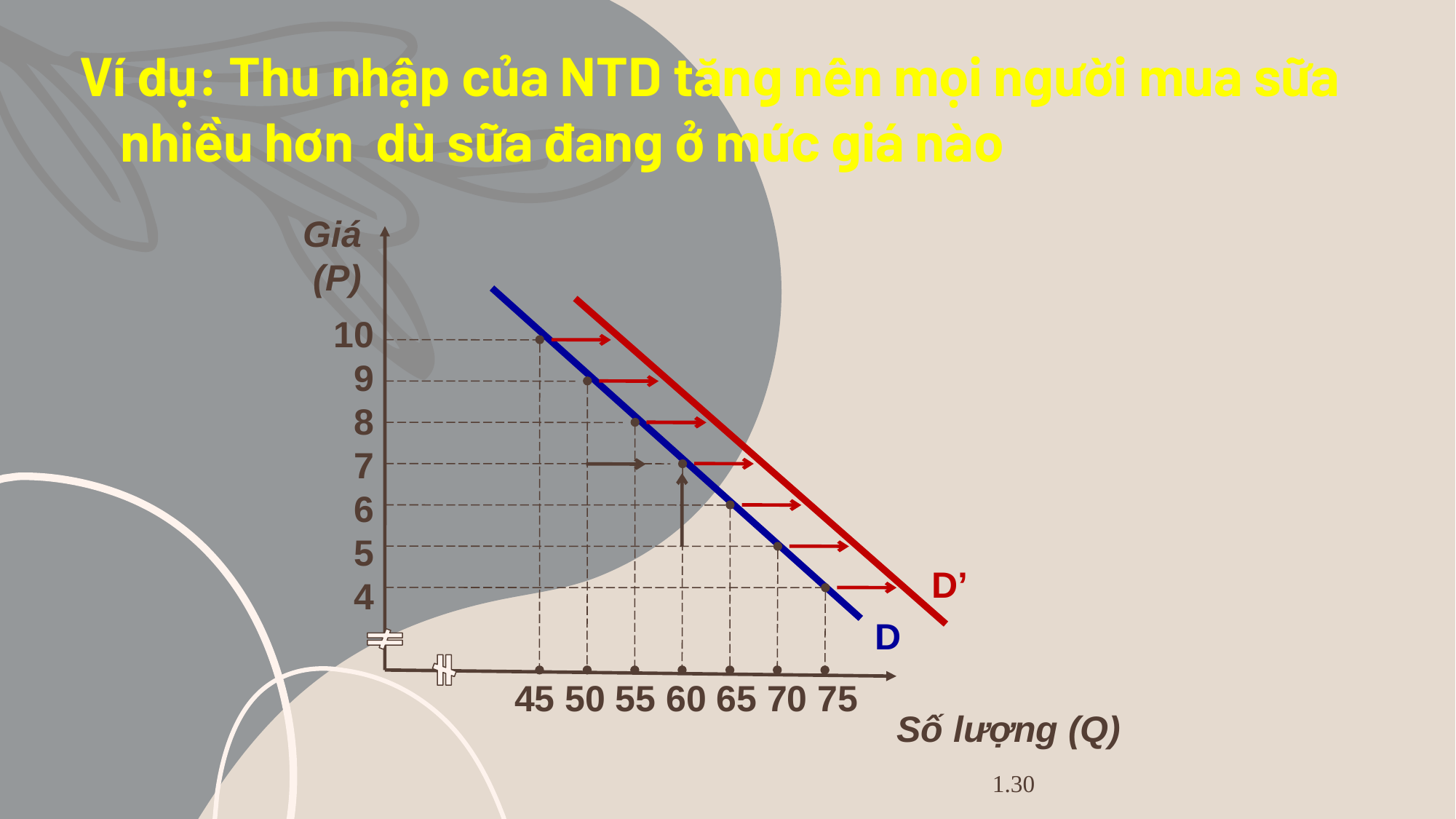

Ví dụ: Thu nhập của NTD tăng nên mọi người mua sữa nhiều hơn  dù sữa đang ở mức giá nào
Giá
(P)

10
9
8
7
6
5
4
D

45 50 55 60 65 70 75
Số lượng (Q)

D’
1.30